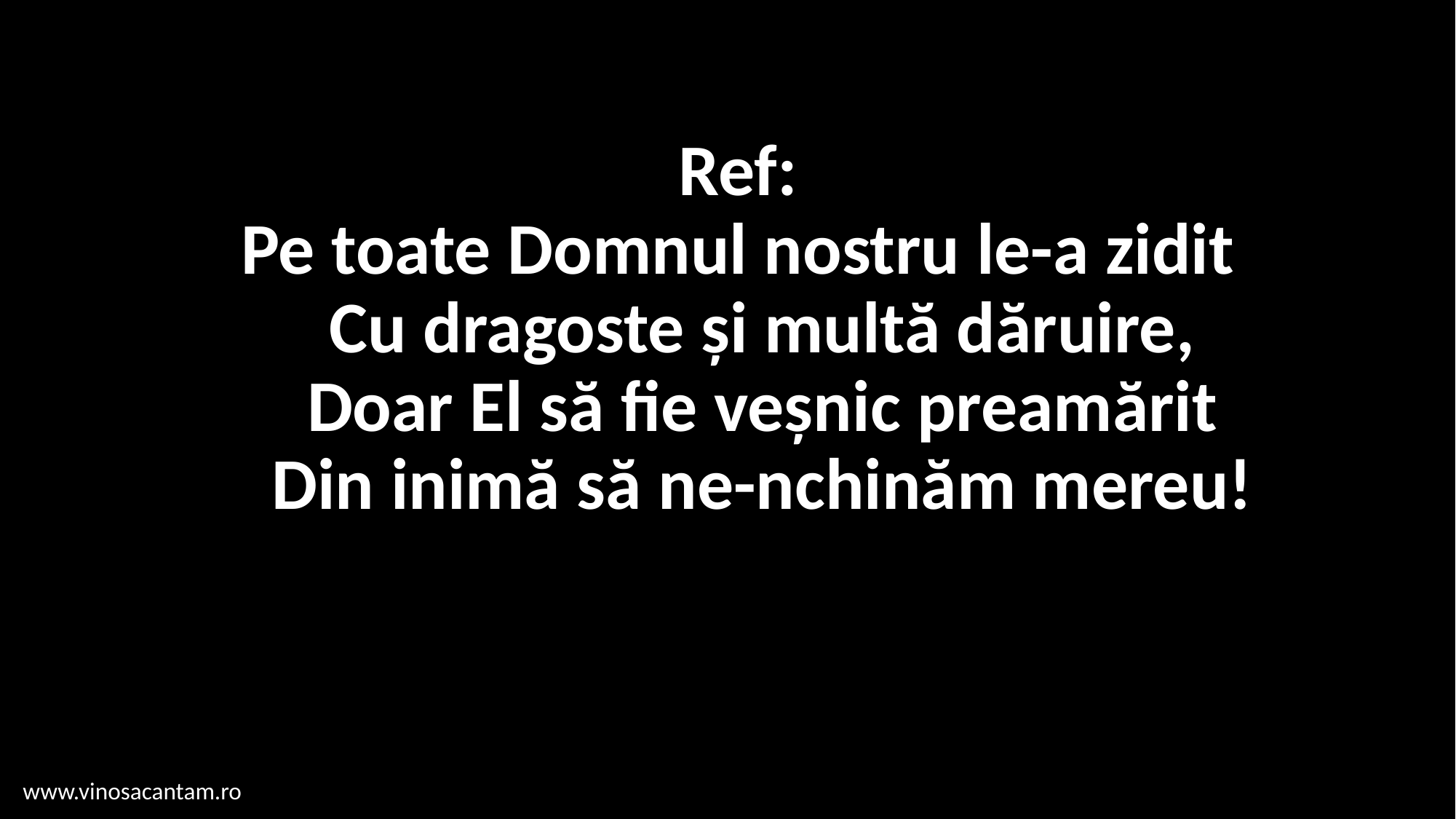

# Ref: Pe toate Domnul nostru le-a zidit Cu dragoste și multă dăruire, Doar El să fie veșnic preamărit Din inimă să ne-nchinăm mereu!
www.vinosacantam.ro